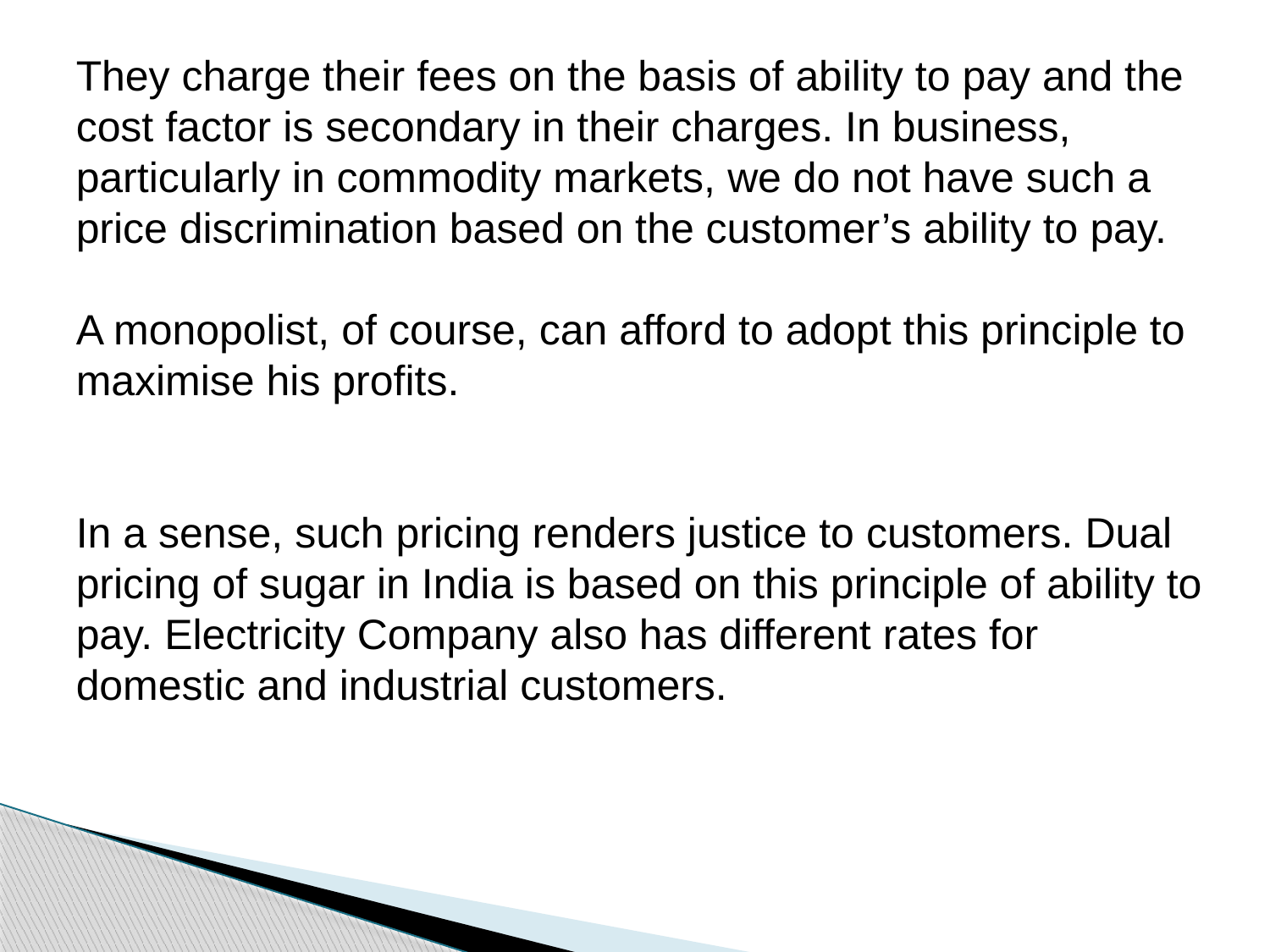

They charge their fees on the basis of ability to pay and the cost factor is secondary in their charges. In business, particularly in commodity markets, we do not have such a price discrimination based on the customer’s ability to pay.

A monopolist, of course, can afford to adopt this principle to maximise his profits.

In a sense, such pricing renders justice to customers. Dual pricing of sugar in India is based on this principle of ability to pay. Electricity Company also has different rates for domestic and industrial customers.